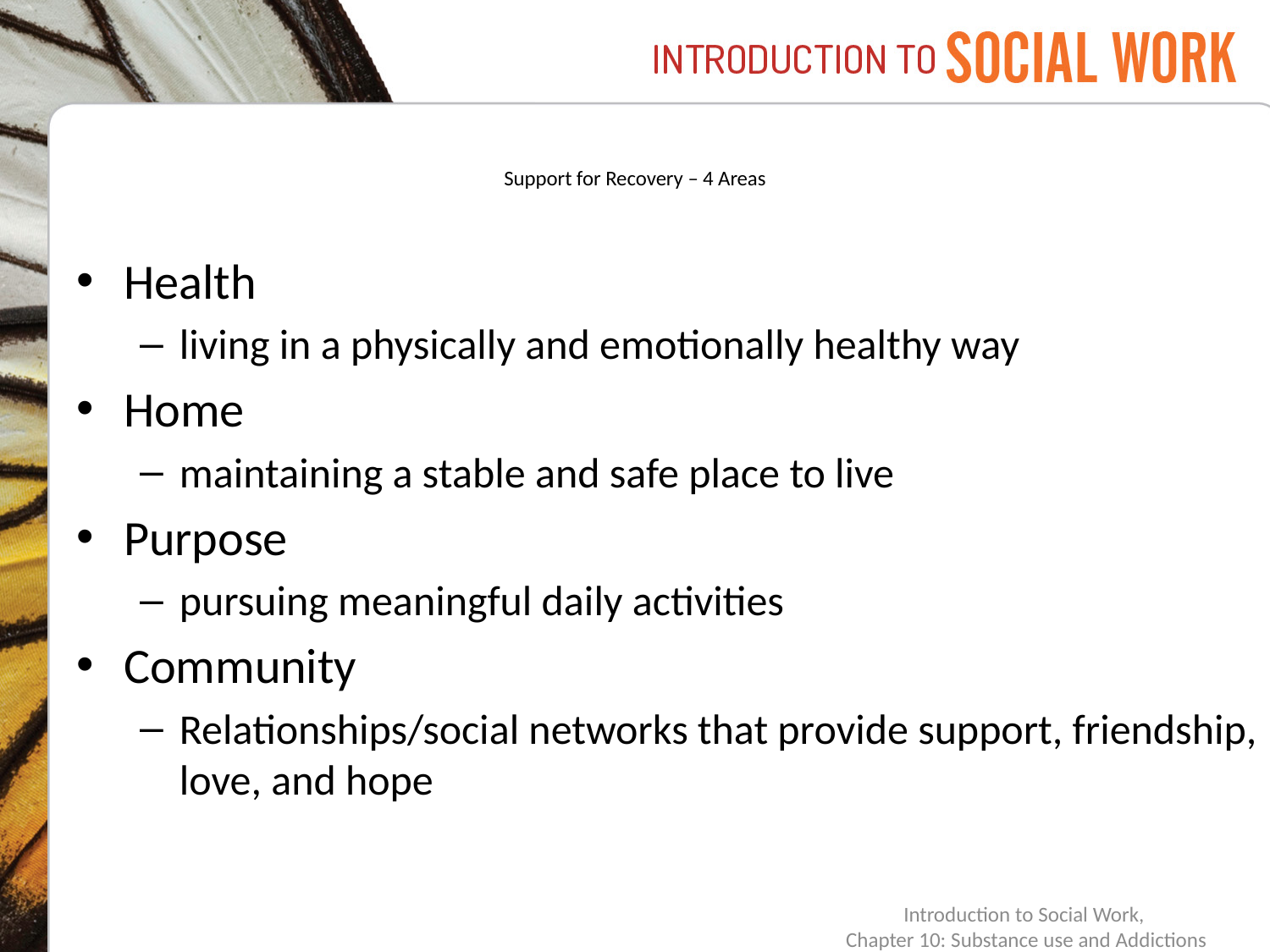

# Support for Recovery – 4 Areas
Health
living in a physically and emotionally healthy way
Home
maintaining a stable and safe place to live
Purpose
pursuing meaningful daily activities
Community
Relationships/social networks that provide support, friendship, love, and hope

Introduction to Social Work,
Chapter 10: Substance use and Addictions